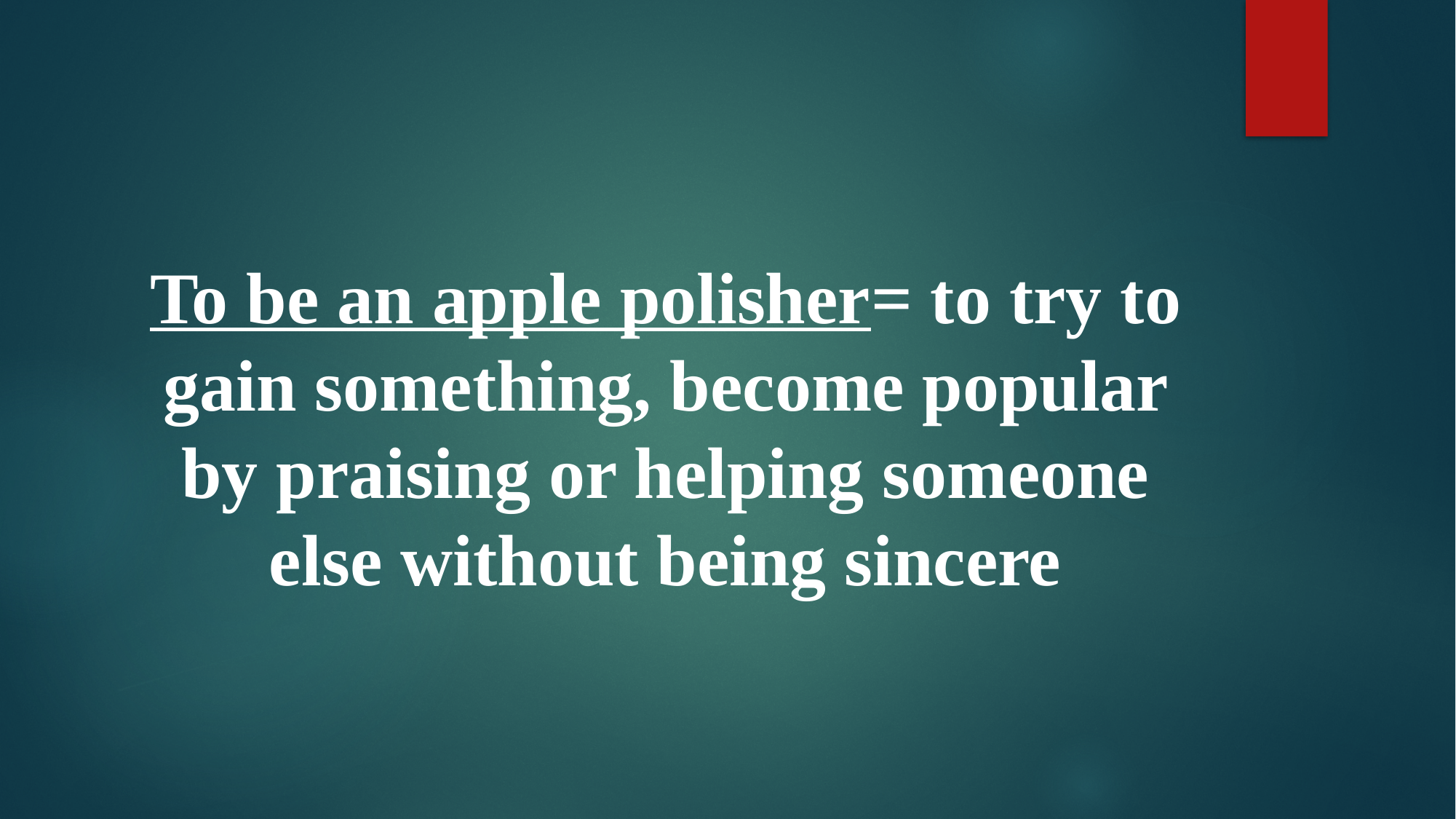

To be an apple polisher= to try to gain something, become popular by praising or helping someone else without being sincere